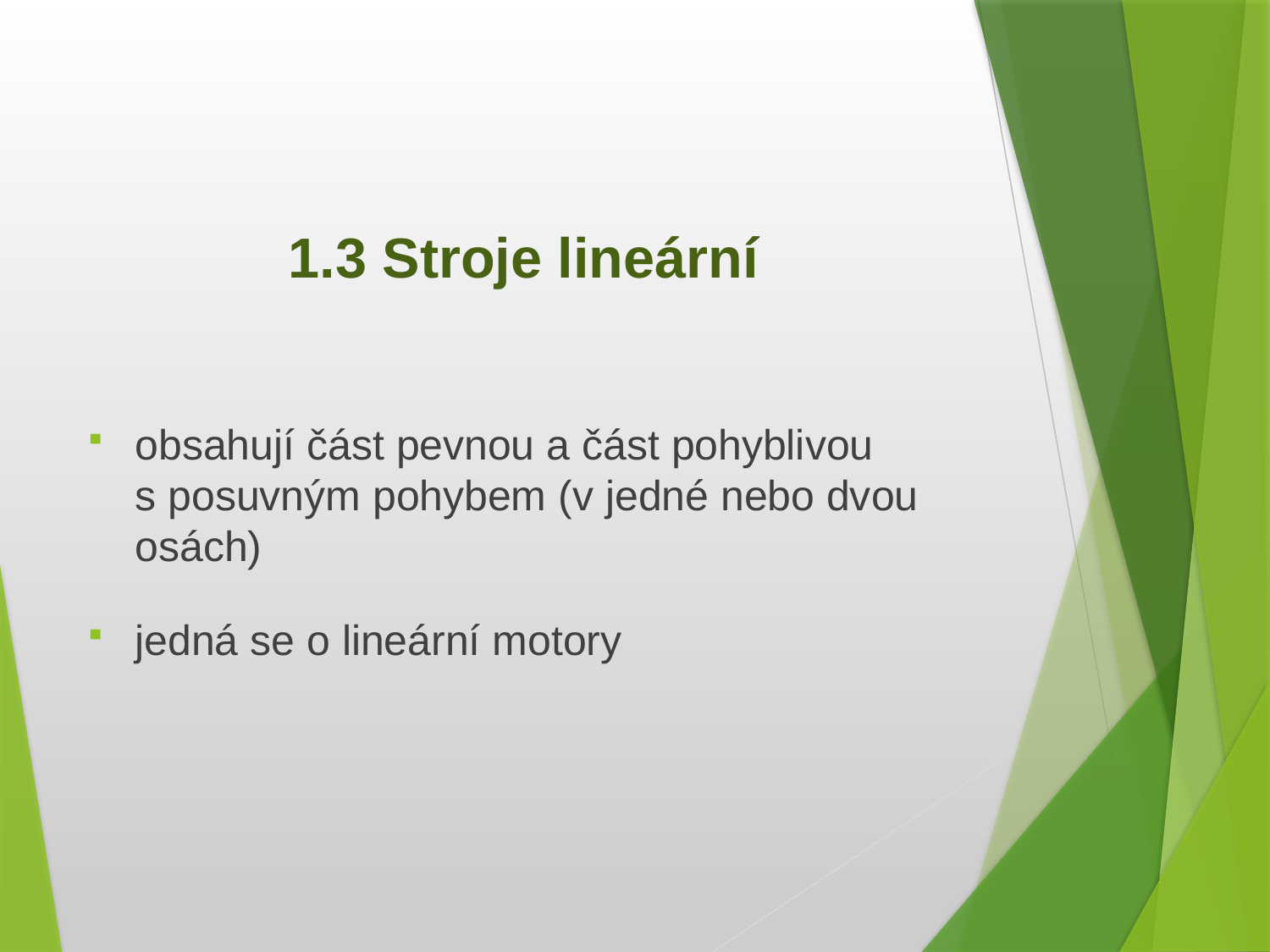

# 1.3 Stroje lineární
obsahují část pevnou a část pohyblivou  s posuvným pohybem (v jedné nebo dvou osách)
jedná se o lineární motory